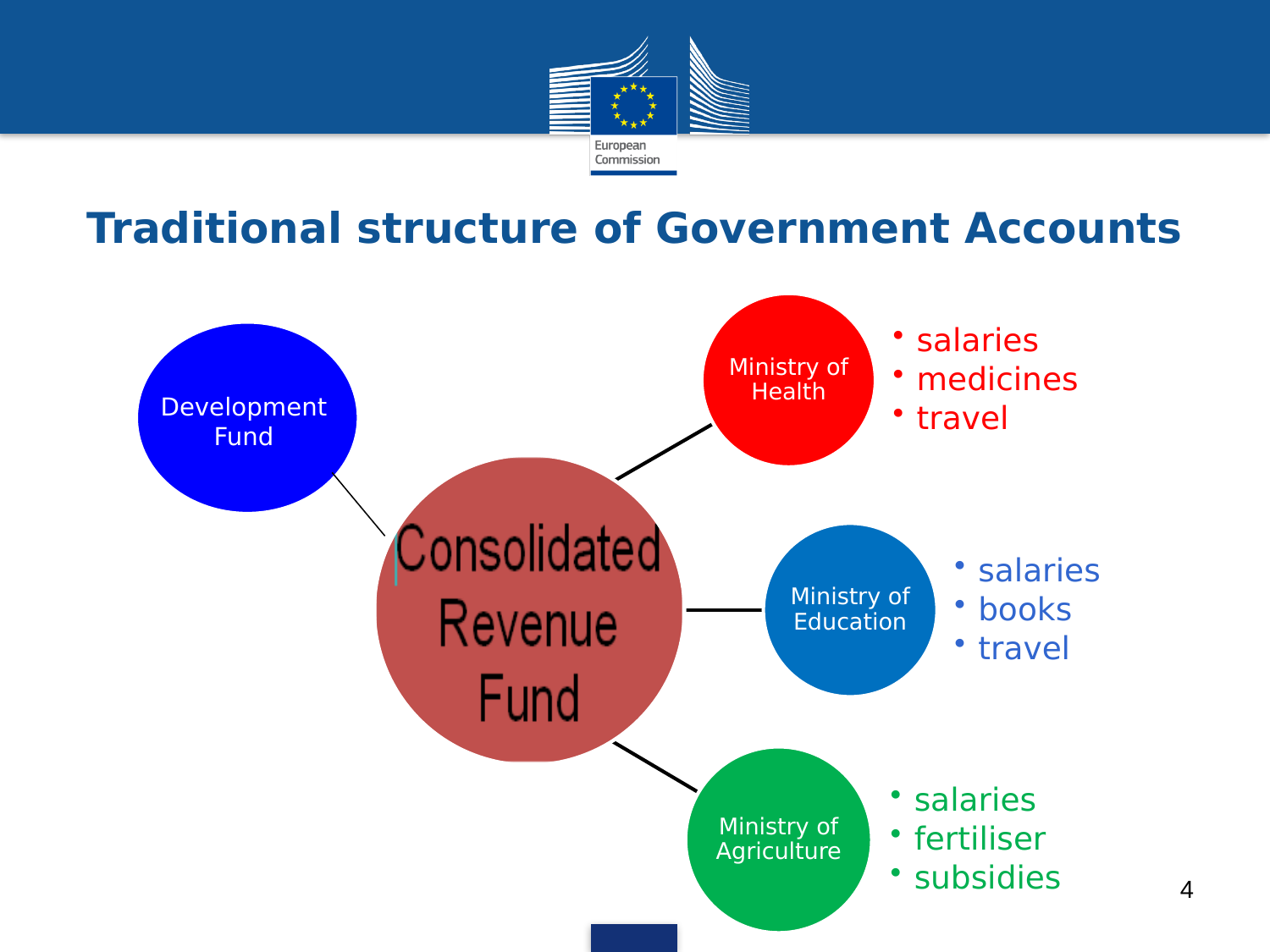

# Traditional structure of Government Accounts
Ministry of Health
salaries
medicines
travel
Ministry of Education
salaries
books
travel
Ministry of Agriculture
salaries
fertiliser
subsidies

Development
Fund
4